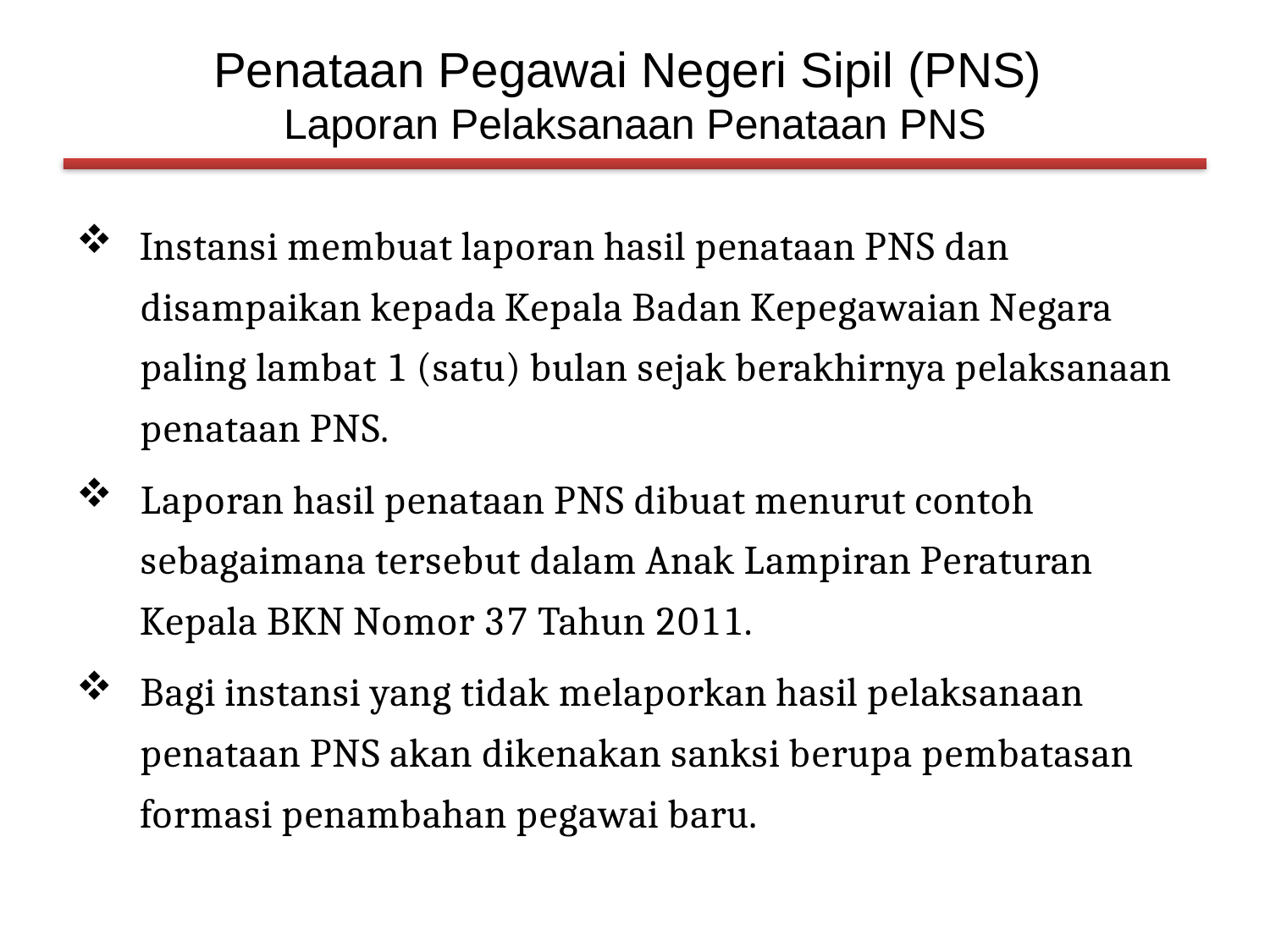

# Penataan Pegawai Negeri Sipil (PNS) Laporan Pelaksanaan Penataan PNS

Instansi membuat laporan hasil penataan PNS dan disampaikan kepada Kepala Badan Kepegawaian Negara paling lambat 1 (satu) bulan sejak berakhirnya pelaksanaan penataan PNS.
Laporan hasil penataan PNS dibuat menurut contoh sebagaimana tersebut dalam Anak Lampiran Peraturan Kepala BKN Nomor 37 Tahun 2011.
Bagi instansi yang tidak melaporkan hasil pelaksanaan penataan PNS akan dikenakan sanksi berupa pembatasan formasi penambahan pegawai baru.